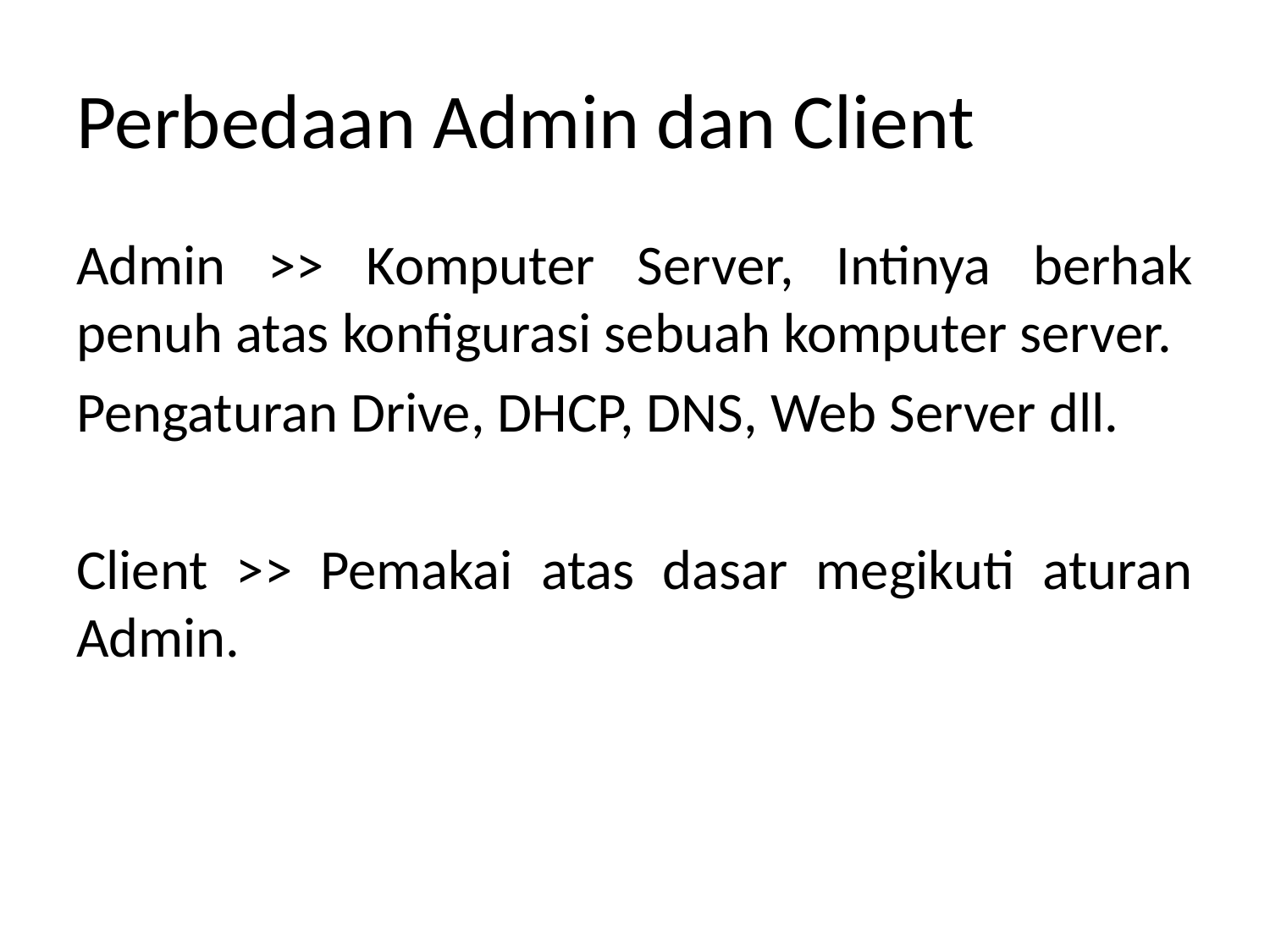

# Perbedaan Admin dan Client
Admin >> Komputer Server, Intinya berhak penuh atas konfigurasi sebuah komputer server.
Pengaturan Drive, DHCP, DNS, Web Server dll.

Client >> Pemakai atas dasar megikuti aturan Admin.